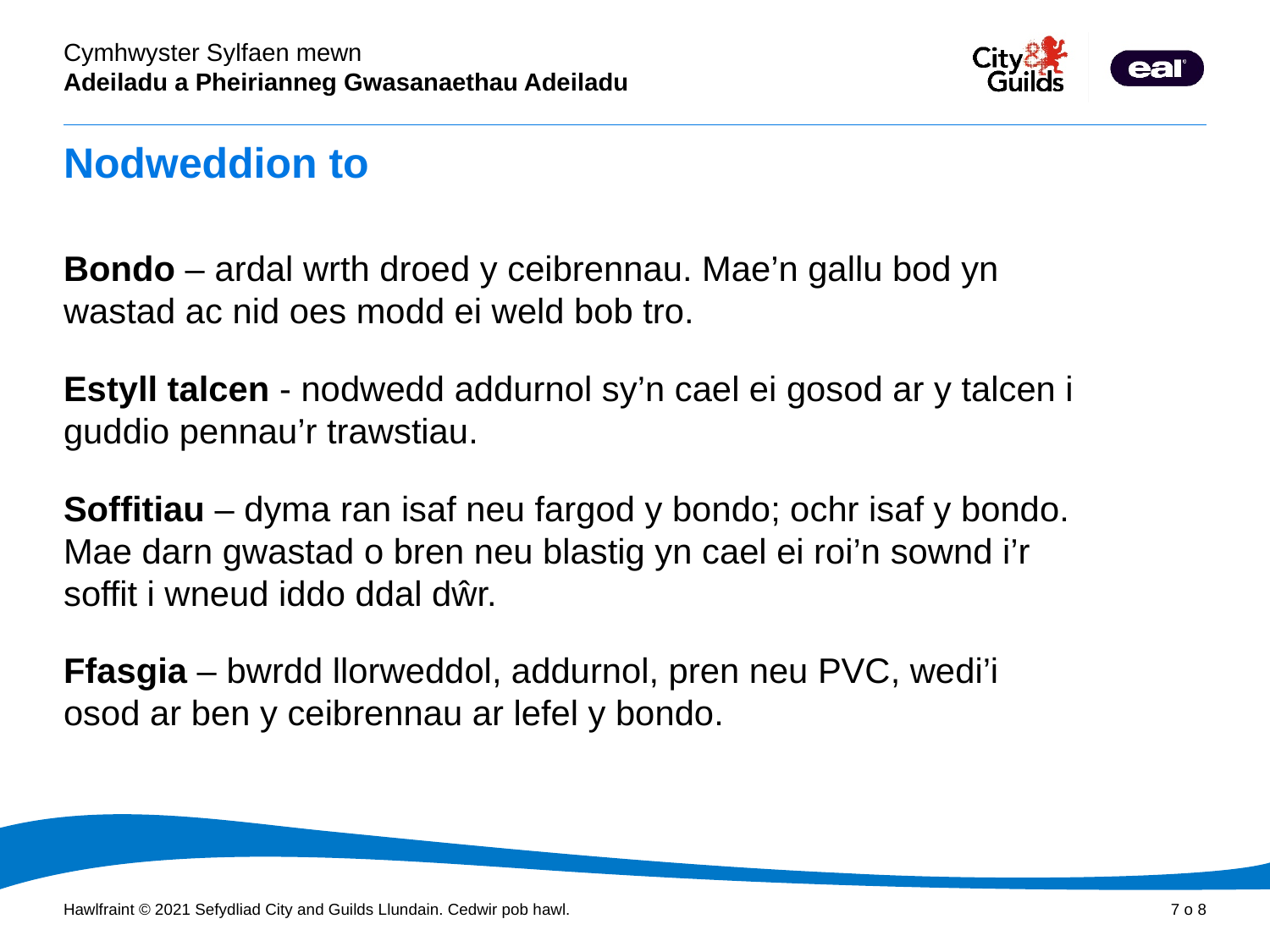

# Nodweddion to
Bondo – ardal wrth droed y ceibrennau. Mae’n gallu bod yn wastad ac nid oes modd ei weld bob tro.
Estyll talcen - nodwedd addurnol sy’n cael ei gosod ar y talcen i guddio pennau’r trawstiau.
Soffitiau – dyma ran isaf neu fargod y bondo; ochr isaf y bondo. Mae darn gwastad o bren neu blastig yn cael ei roi’n sownd i’r soffit i wneud iddo ddal dŵr.
Ffasgia – bwrdd llorweddol, addurnol, pren neu PVC, wedi’i osod ar ben y ceibrennau ar lefel y bondo.